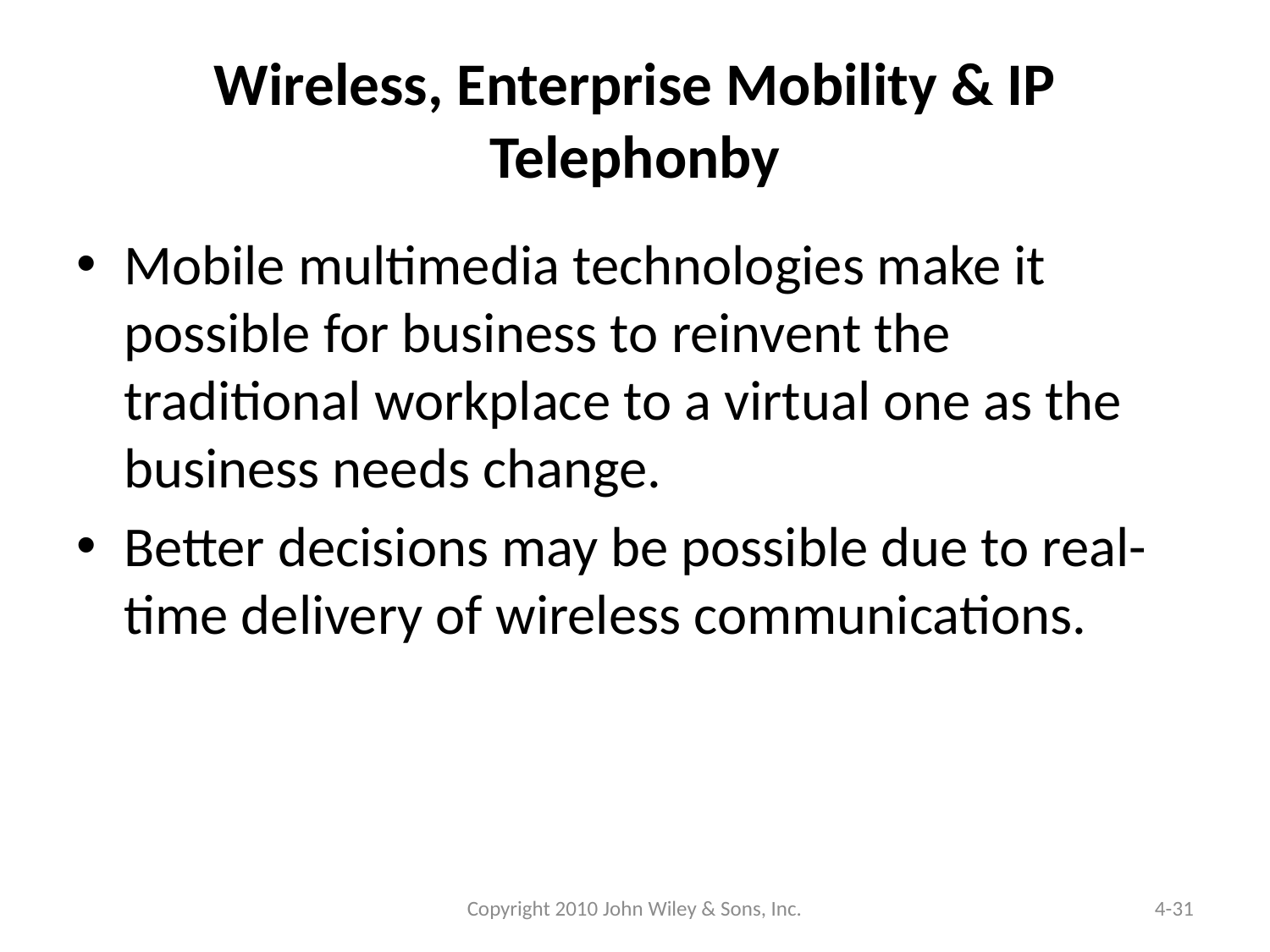

# Wireless, Enterprise Mobility & IP Telephonby
Mobile multimedia technologies make it possible for business to reinvent the traditional workplace to a virtual one as the business needs change.
Better decisions may be possible due to real-time delivery of wireless communications.
Copyright 2010 John Wiley & Sons, Inc.
4-31